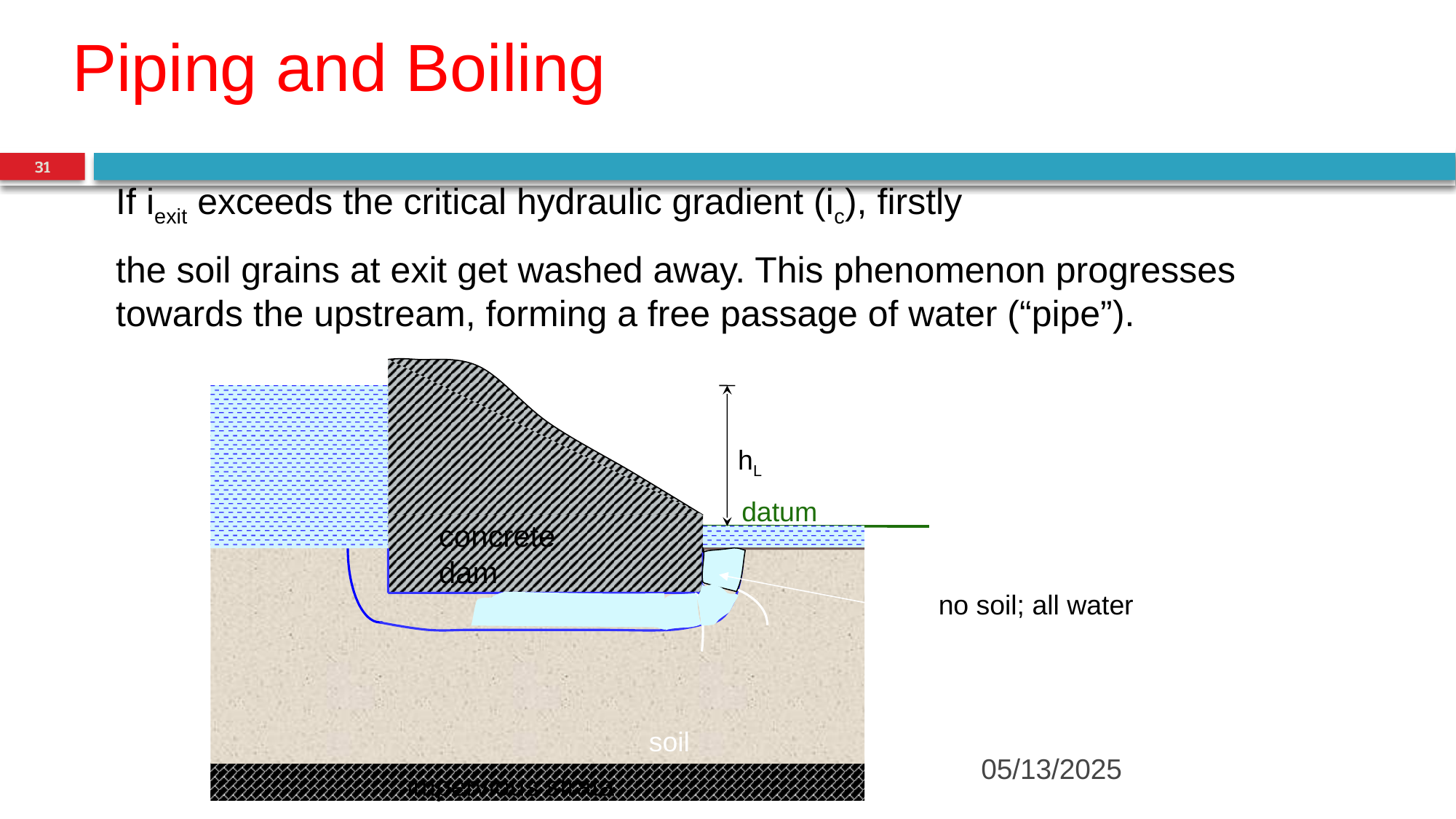

# Piping and Boiling
31
If iexit exceeds the critical hydraulic gradient (ic), firstly
the soil grains at exit get washed away. This phenomenon progresses towards the upstream, forming a free passage of water (“pipe”).

concrete dam

soil

impervious strata

hL
datum

no soil; all water

05/13/2025